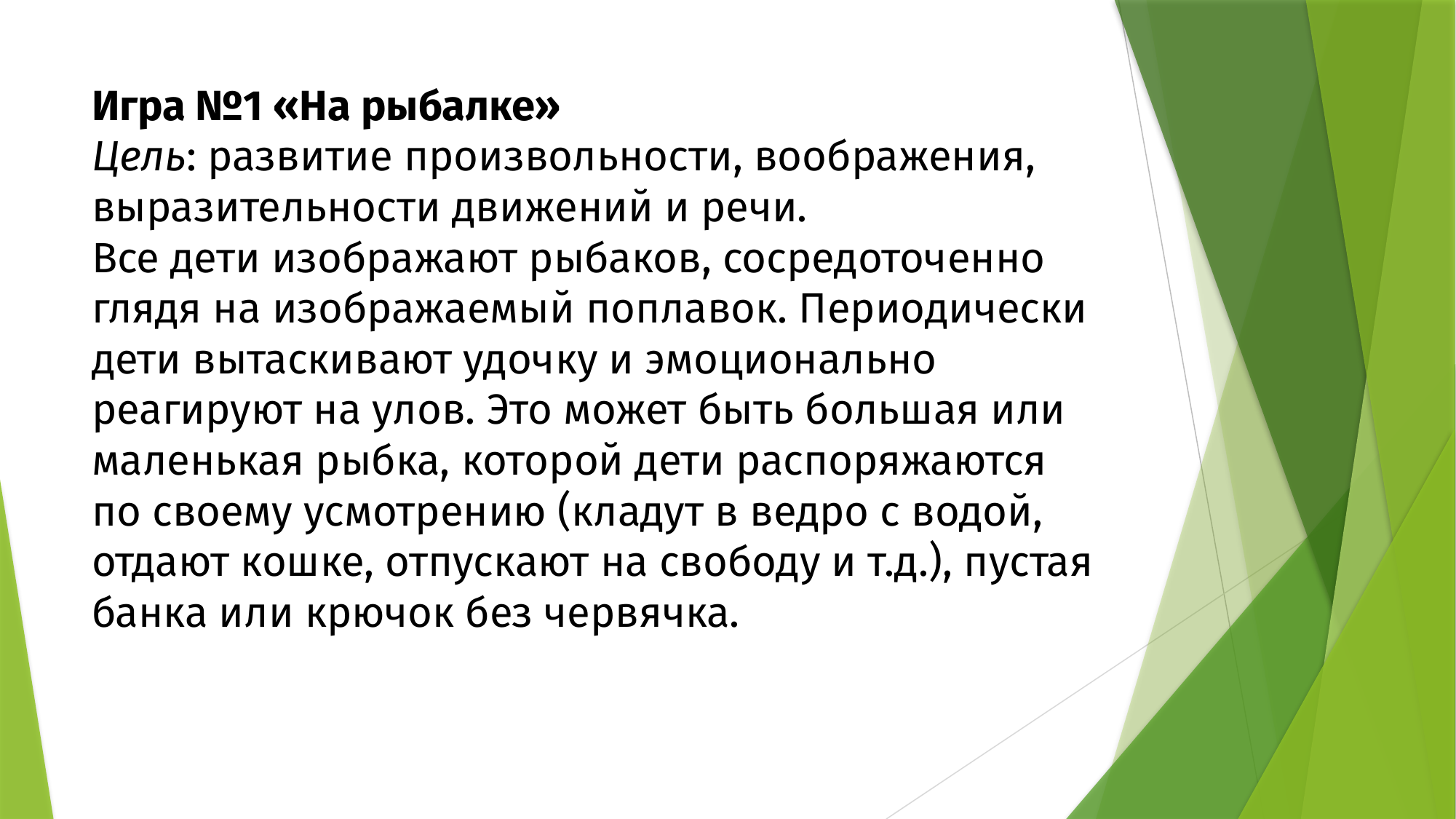

# Игра №1 «На рыбалке» Цель: развитие произвольности, воображения, выразительности движений и речи. Все дети изображают рыбаков, сосредоточенно глядя на изображаемый поплавок. Периодически дети вытаскивают удочку и эмоционально реагируют на улов. Это может быть большая или маленькая рыбка, которой дети распоряжаются по своему усмотрению (кладут в ведро с водой, отдают кошке, отпускают на свободу и т.д.), пустая банка или крючок без червячка.